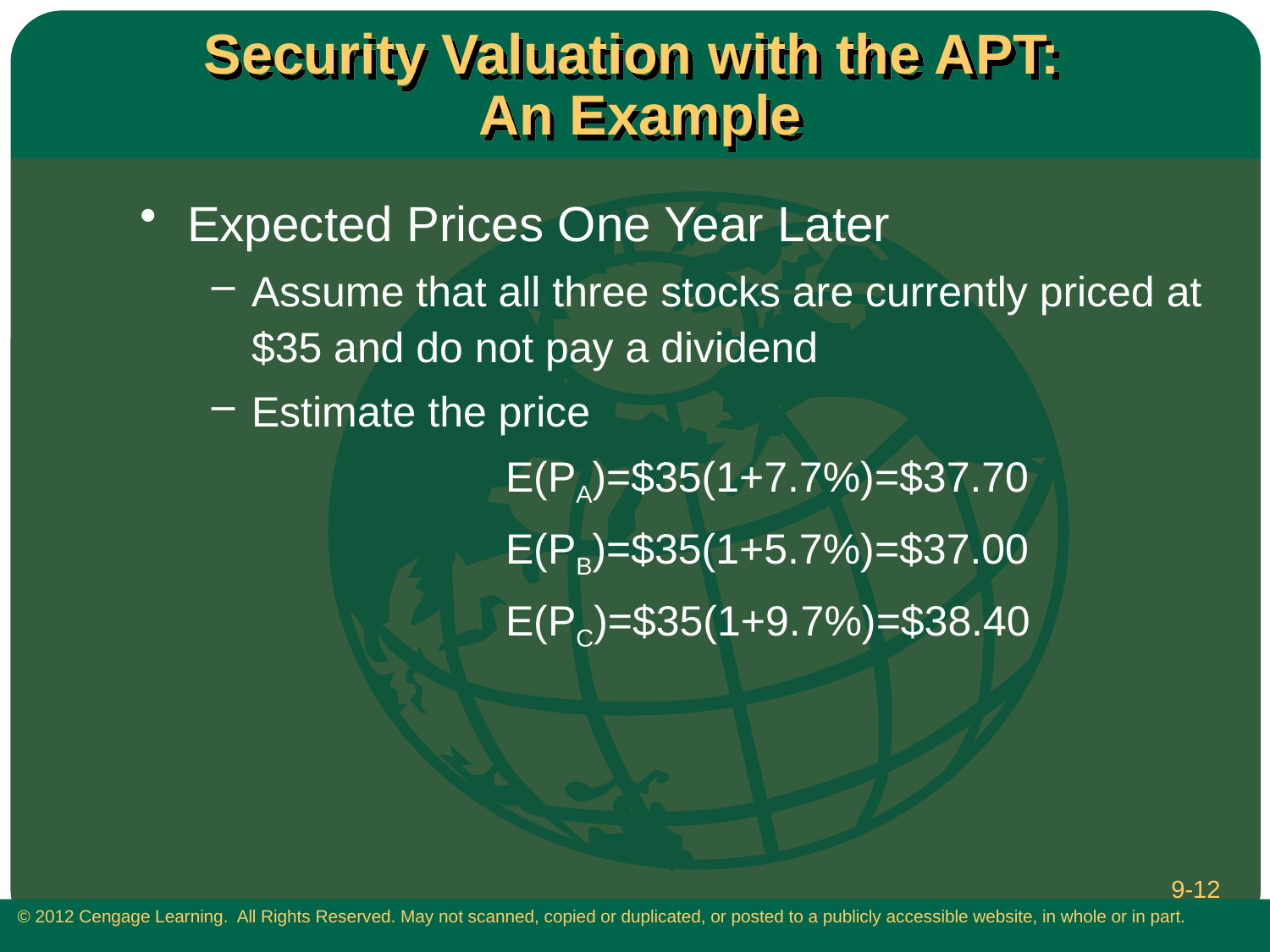

# Security Valuation with the APT: An Example
Expected Prices One Year Later
Assume that all three stocks are currently priced at $35 and do not pay a dividend
Estimate the price
			E(PA)=$35(1+7.7%)=$37.70
			E(PB)=$35(1+5.7%)=$37.00
			E(PC)=$35(1+9.7%)=$38.40

9-12
 © 2012 Cengage Learning.  All Rights Reserved. May not scanned, copied or duplicated, or posted to a publicly accessible website, in whole or in part.